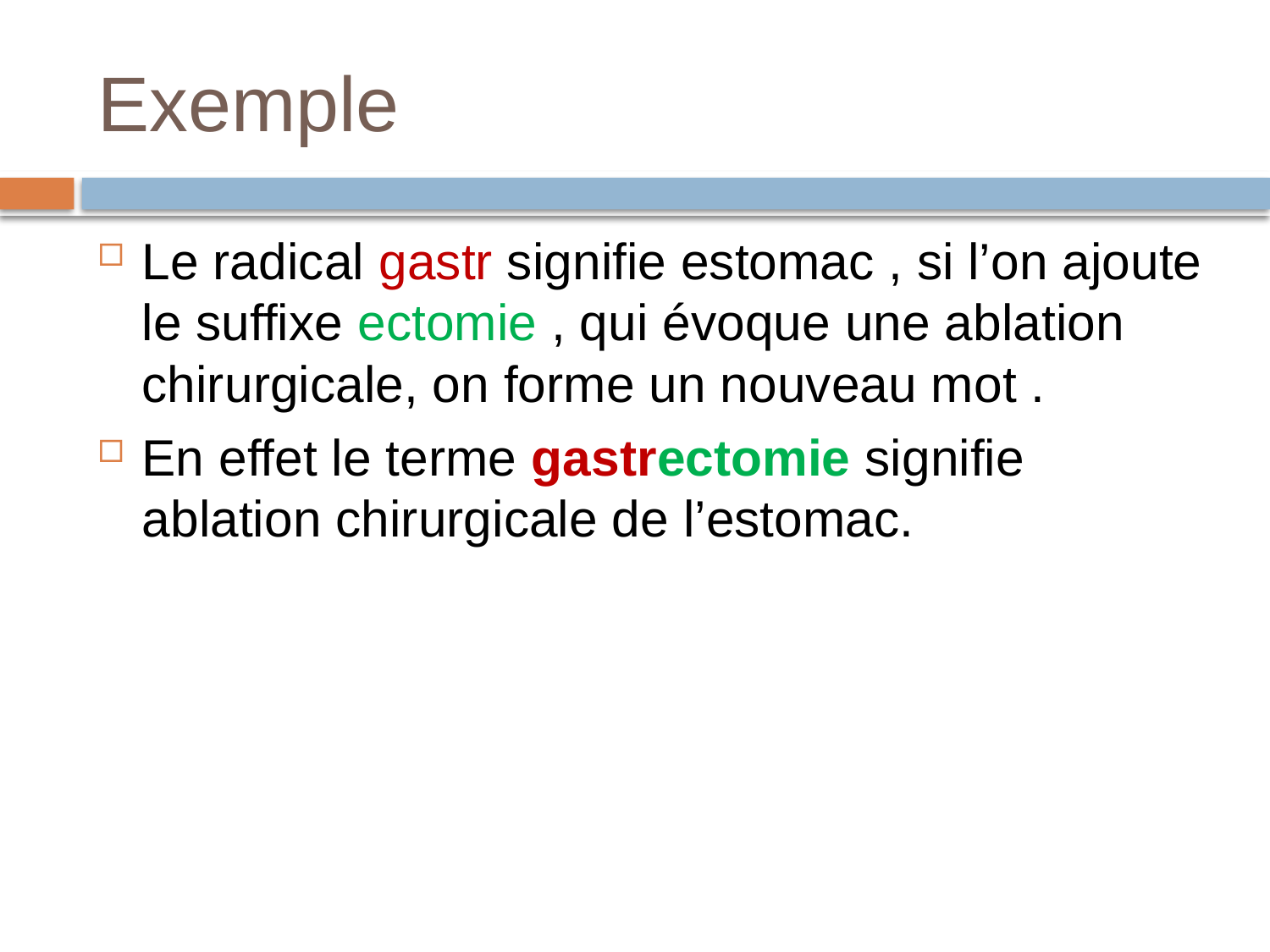

# Exemple
Le radical gastr signifie estomac , si l’on ajoute le suffixe ectomie , qui évoque une ablation chirurgicale, on forme un nouveau mot .
En effet le terme gastrectomie signifie ablation chirurgicale de l’estomac.